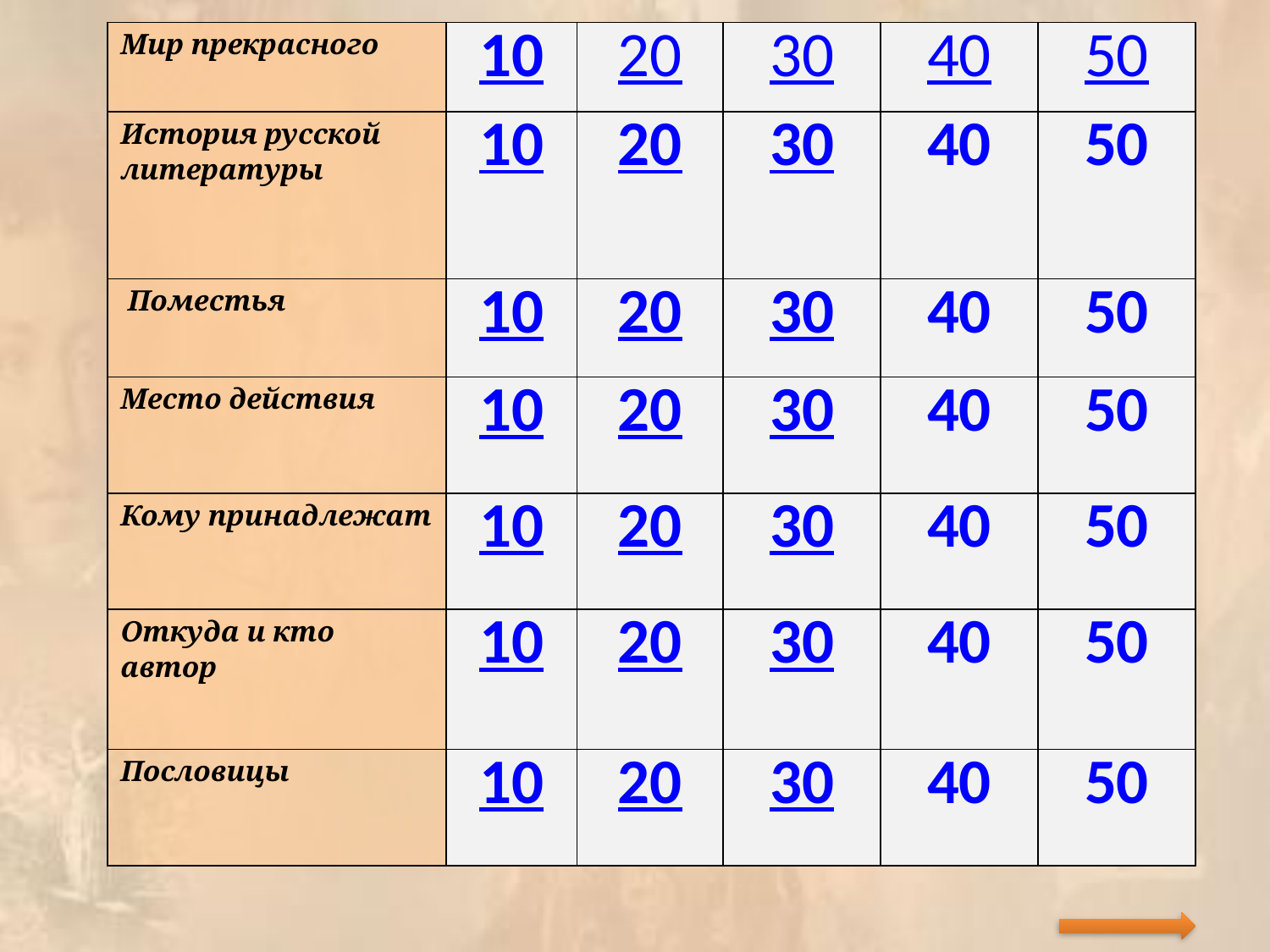

| Мир прекрасного | 10 | 20 | 30 | 40 | 50 |
| --- | --- | --- | --- | --- | --- |
| История русской литературы | 10 | 20 | 30 | 40 | 50 |
| Поместья | 10 | 20 | 30 | 40 | 50 |
| Место действия | 10 | 20 | 30 | 40 | 50 |
| Кому принадлежат | 10 | 20 | 30 | 40 | 50 |
| Откуда и кто автор | 10 | 20 | 30 | 40 | 50 |
| Пословицы | 10 | 20 | 30 | 40 | 50 |